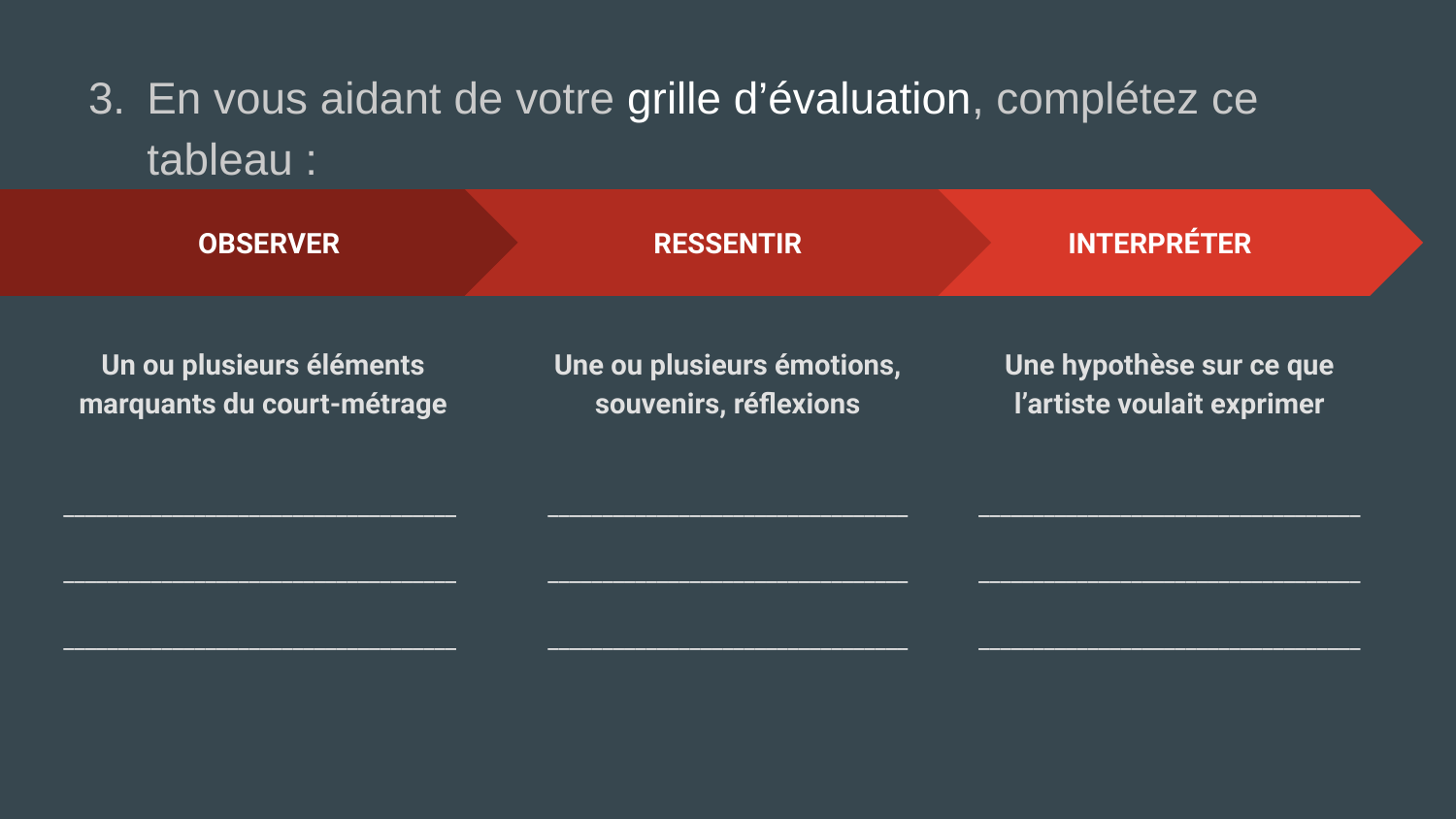

En vous aidant de votre grille d’évaluation, complétez ce tableau :
RESSENTIR
Une ou plusieurs émotions, souvenirs, réflexions

_________________________________

_________________________________

_________________________________
INTERPRÉTER
Une hypothèse sur ce que l’artiste voulait exprimer

___________________________________

___________________________________

___________________________________
OBSERVER
Un ou plusieurs éléments marquants du court-métrage

____________________________________

____________________________________

____________________________________